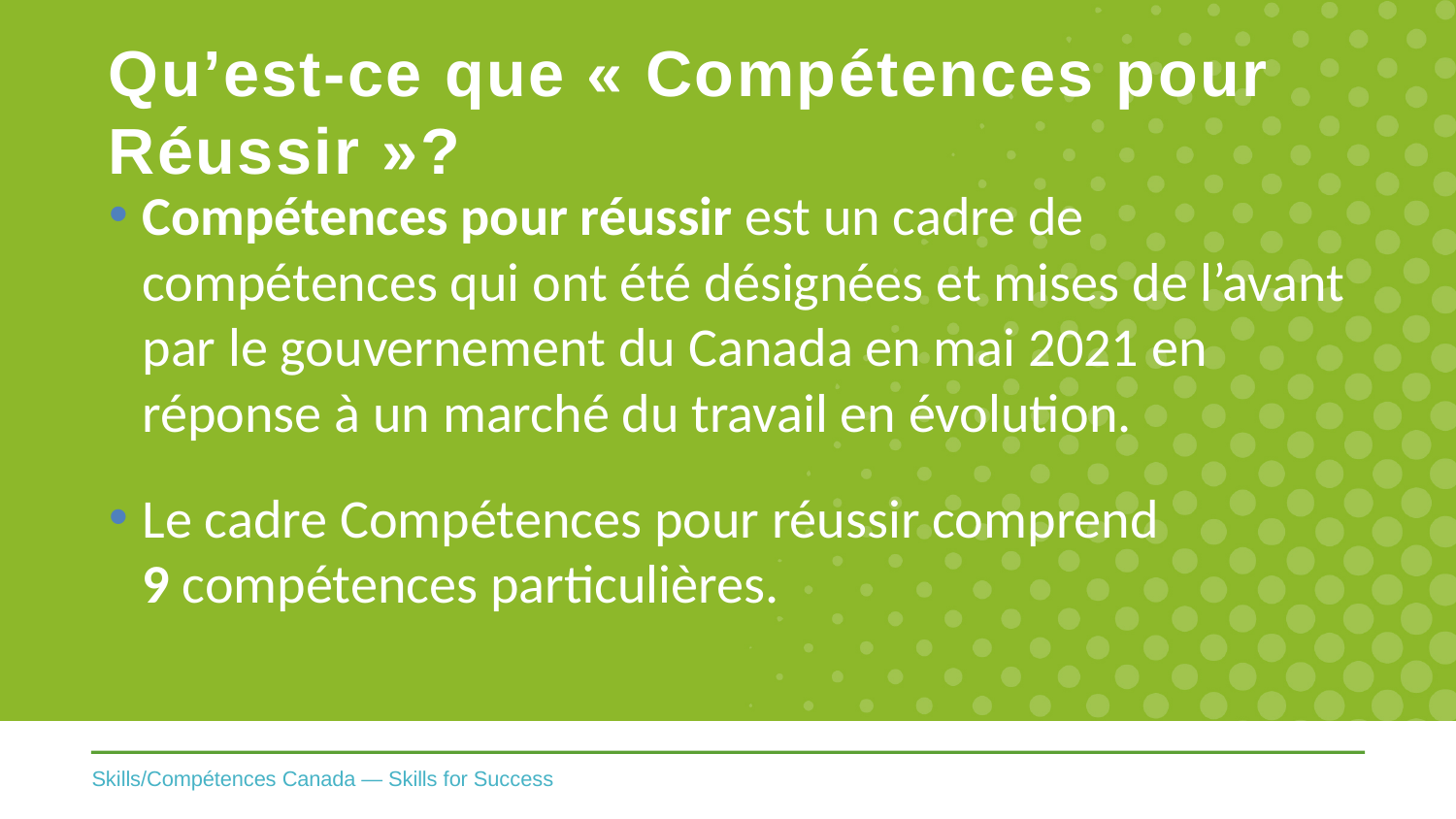

# Qu’est-ce que « Compétences pour Réussir »?
Compétences pour réussir est un cadre de compétences qui ont été désignées et mises de l’avant par le gouvernement du Canada en mai 2021 en réponse à un marché du travail en évolution.
Le cadre Compétences pour réussir comprend 9 compétences particulières.